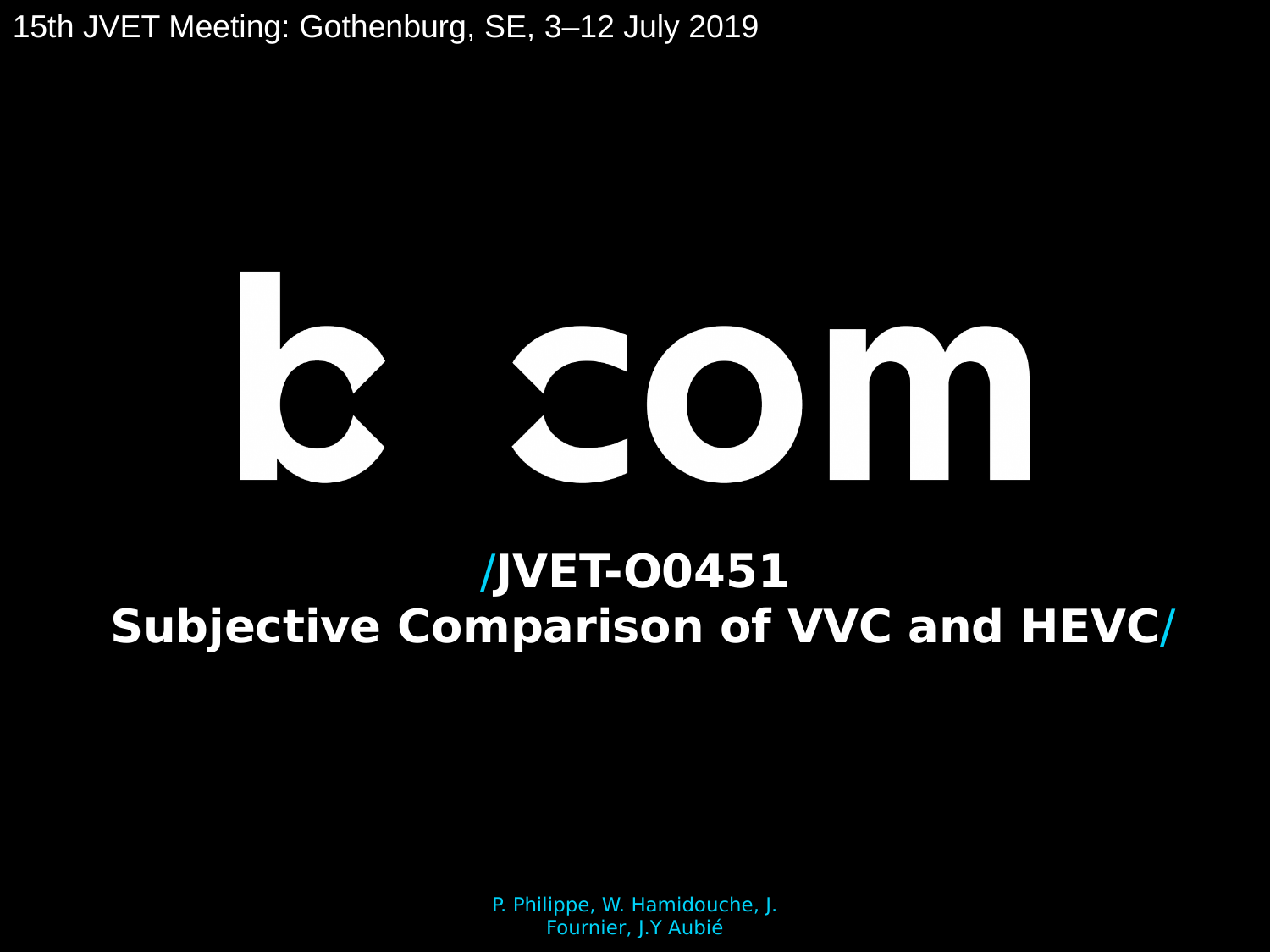

15th JVET Meeting: Gothenburg, SE, 3–12 July 2019
# /JVET-O0451 Subjective Comparison of VVC and HEVC/
07/07/19